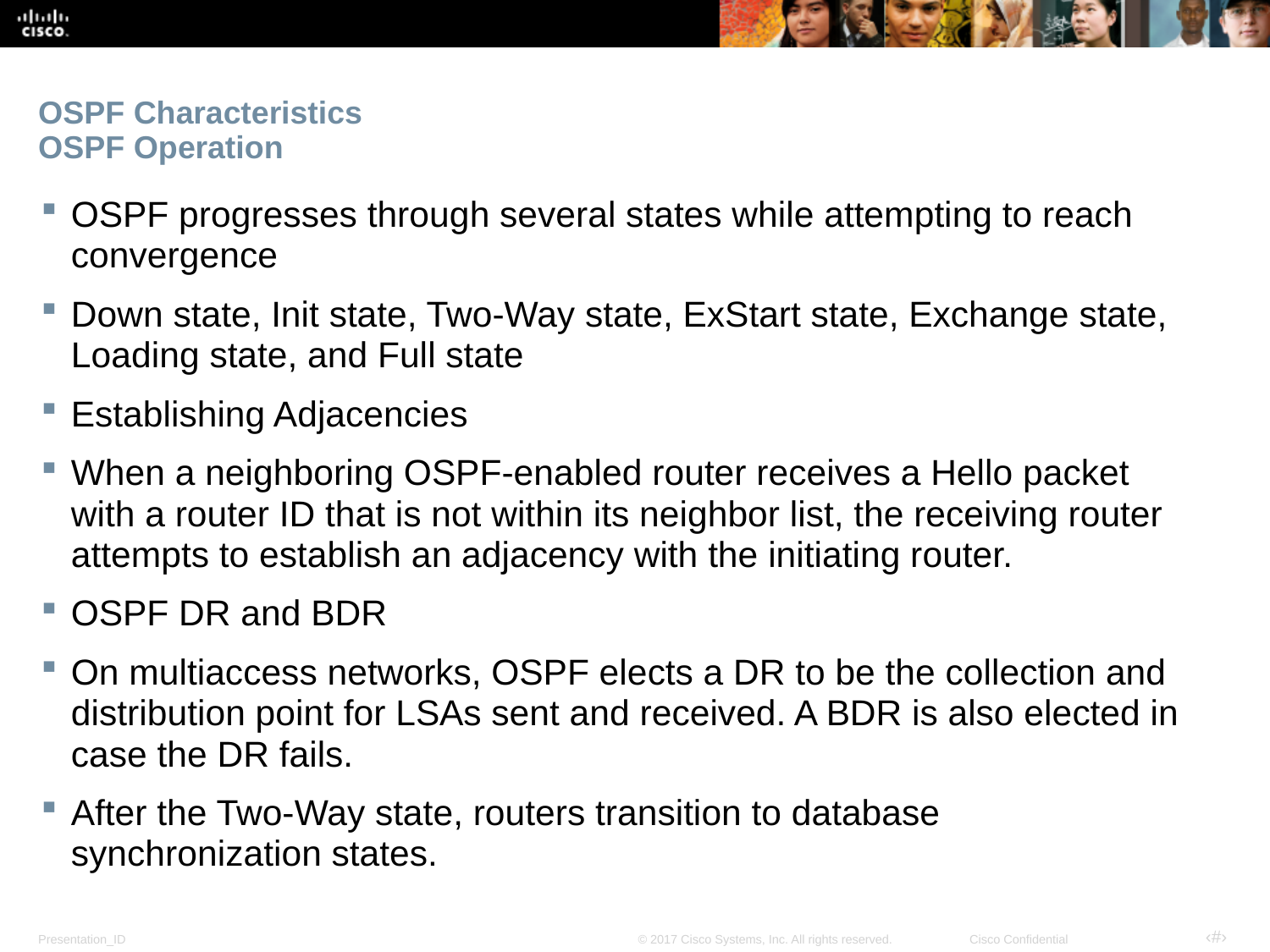

# OSPF Characteristics OSPF Operation
OSPF progresses through several states while attempting to reach convergence
Down state, Init state, Two-Way state, ExStart state, Exchange state, Loading state, and Full state
Establishing Adjacencies
When a neighboring OSPF-enabled router receives a Hello packet with a router ID that is not within its neighbor list, the receiving router attempts to establish an adjacency with the initiating router.
OSPF DR and BDR
On multiaccess networks, OSPF elects a DR to be the collection and distribution point for LSAs sent and received. A BDR is also elected in case the DR fails.
After the Two-Way state, routers transition to database synchronization states.